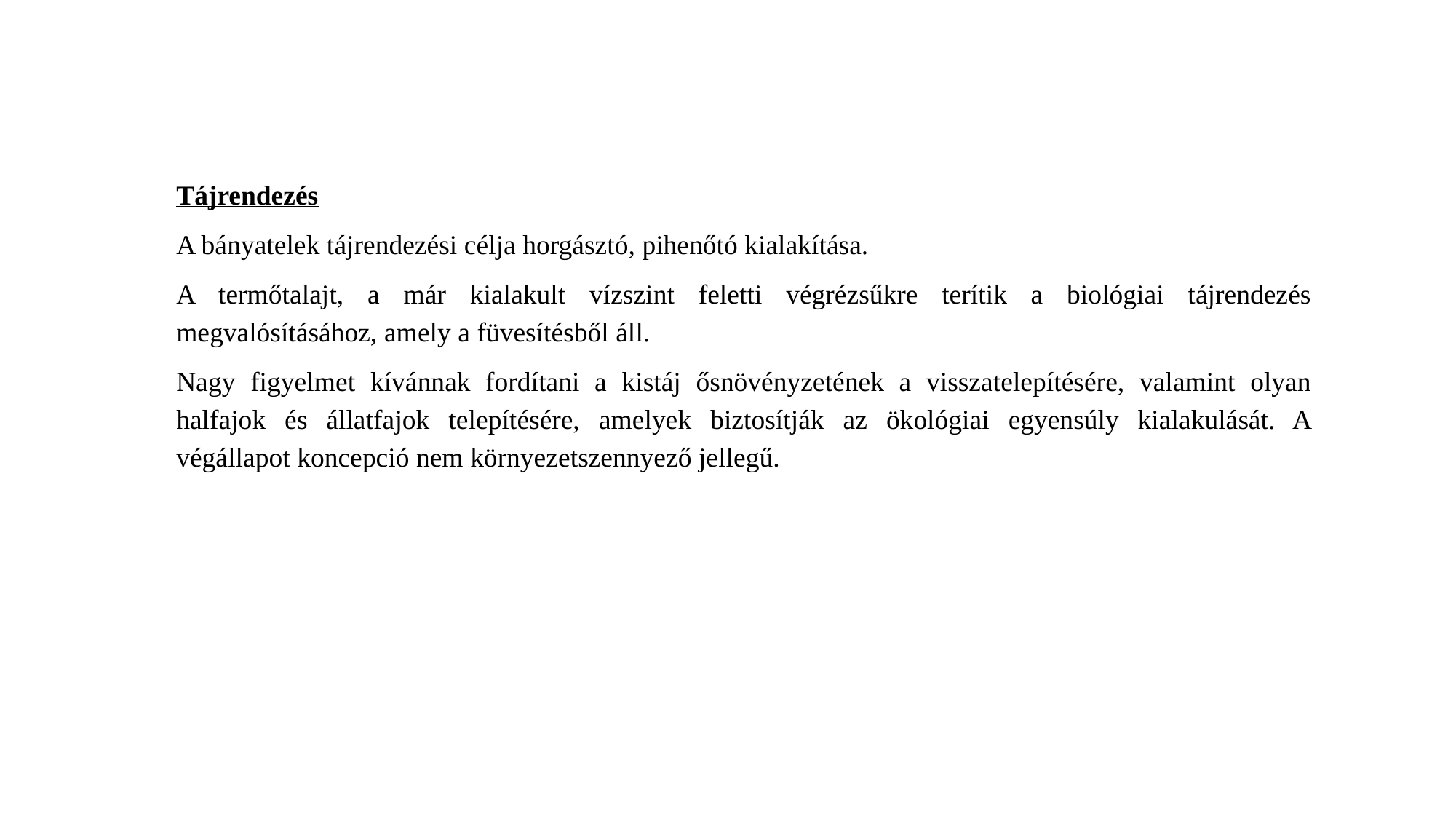

Tájrendezés
A bányatelek tájrendezési célja horgásztó, pihenőtó kialakítása.
A termőtalajt, a már kialakult vízszint feletti végrézsűkre terítik a biológiai tájrendezés megvalósításához, amely a füvesítésből áll.
Nagy figyelmet kívánnak fordítani a kistáj ősnövényzetének a visszatelepítésére, valamint olyan halfajok és állatfajok telepítésére, amelyek biztosítják az ökológiai egyensúly kialakulását. A végállapot koncepció nem környezetszennyező jellegű.